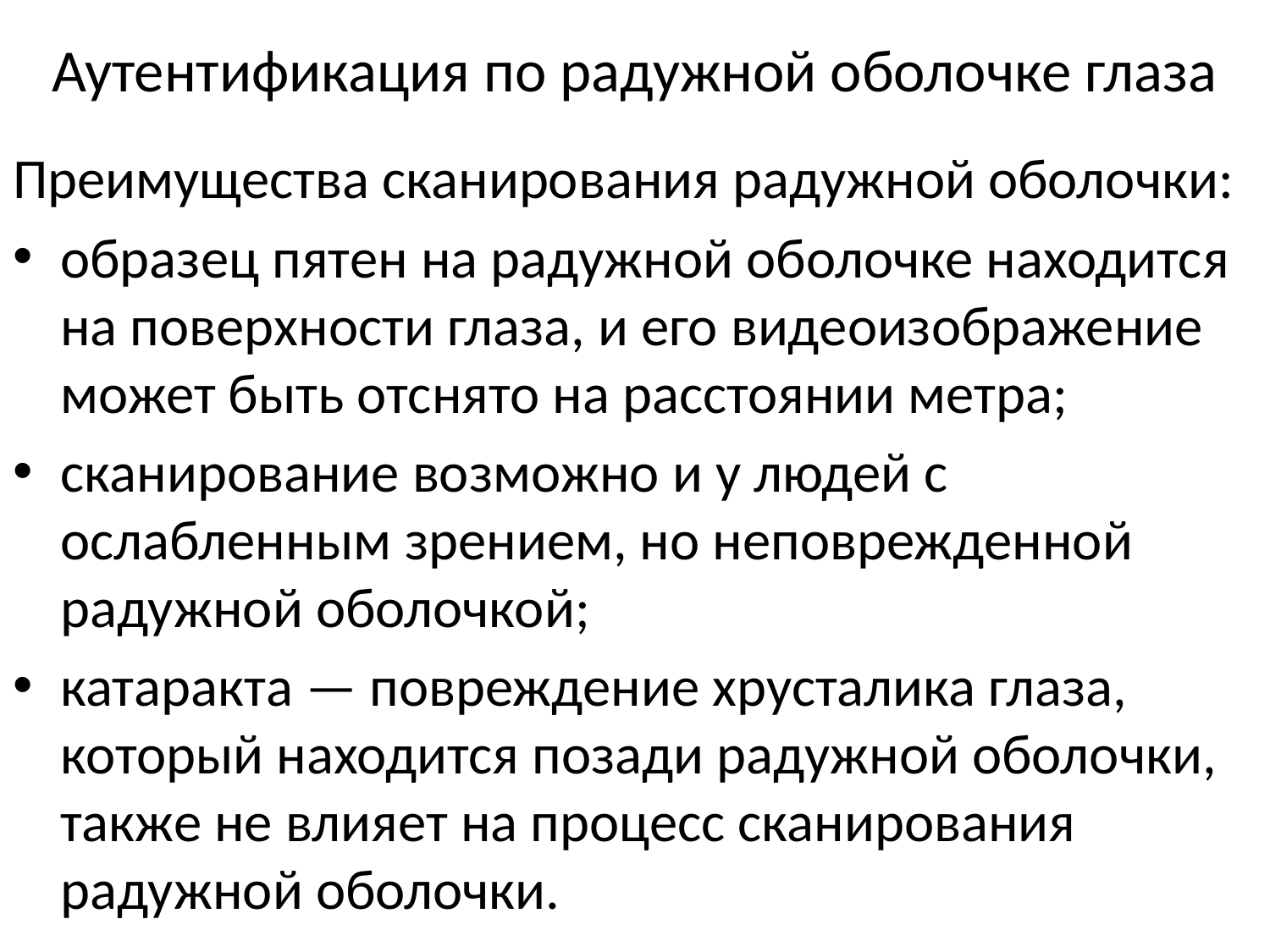

# Аутентификация по радужной оболочке глаза
Преимущества сканирования радужной оболочки:
образец пятен на радужной оболочке находится на поверхности глаза, и его видеоизображение может быть отснято на расстоянии метра;
сканирование возможно и у людей с ослабленным зрением, но неповрежденной радужной оболочкой;
катаракта — повреждение хрусталика глаза, который находится позади радужной оболочки, также не влияет на процесс сканирования радужной оболочки.